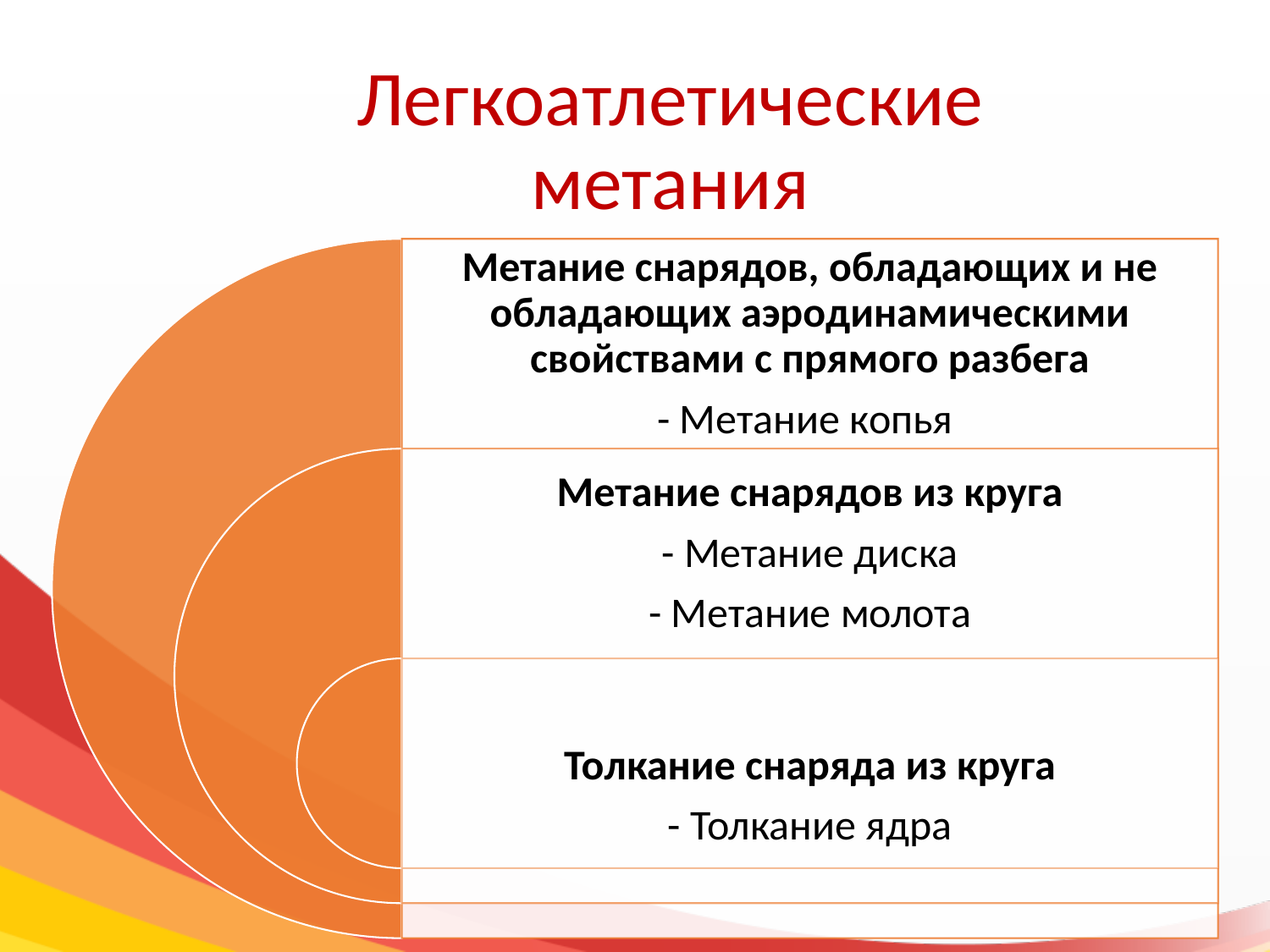

# Легкоатлетические метания
Метание снарядов, обладающих и не обладающих аэродинамическими свойствами с прямого разбега
- Метание копья
Метание снарядов из круга
- Метание диска
- Метание молота

Толкание снаряда из круга
- Толкание ядра